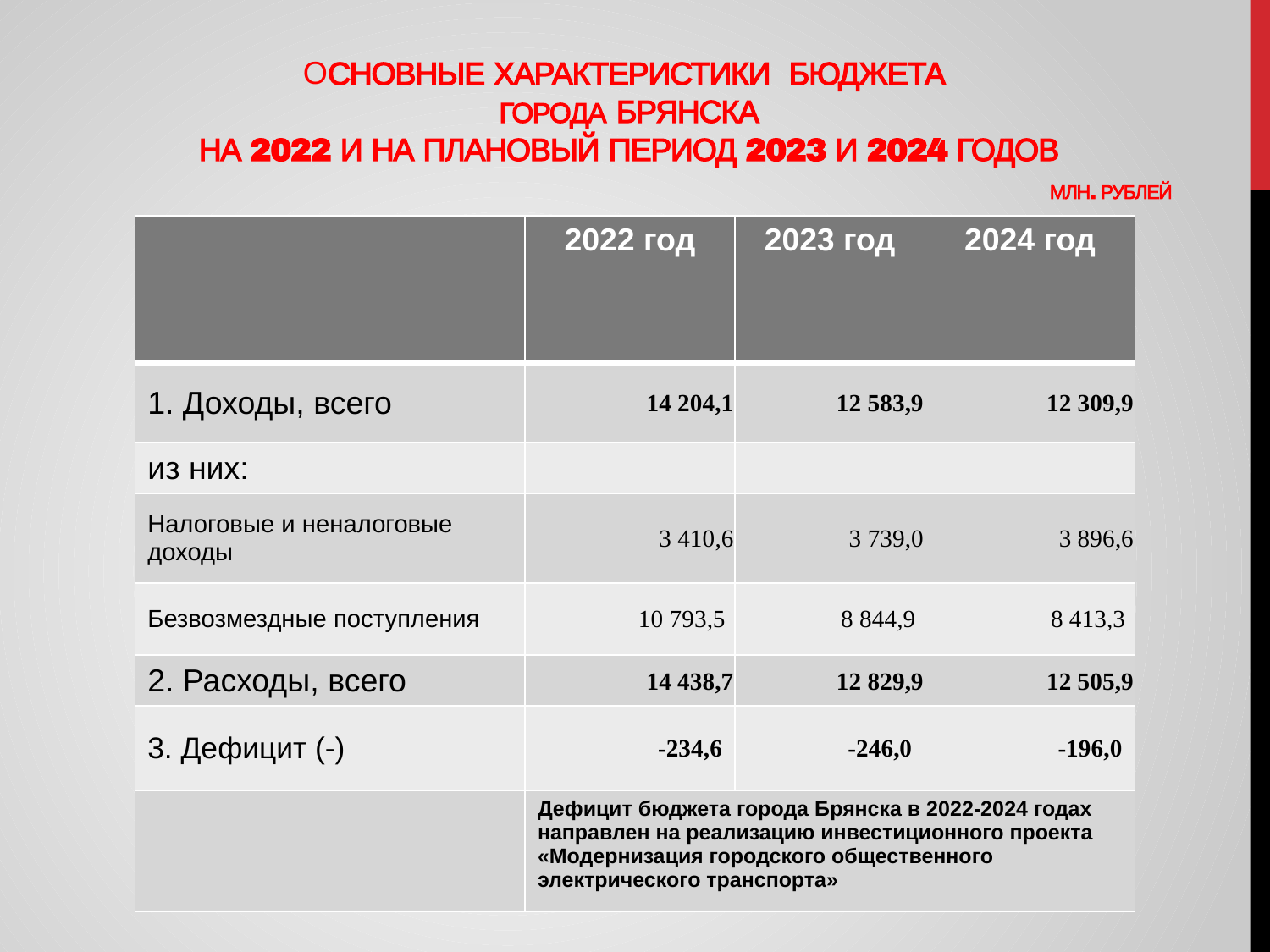

# Основные характеристики  бюджета города Брянска на 2022 и на плановый период 2023 и 2024 годов млн. рублей
|  | 2022 год | 2023 год | 2024 год |
| --- | --- | --- | --- |
| 1. Доходы, всего | 14 204,1 | 12 583,9 | 12 309,9 |
| из них: |  |  |  |
| Налоговые и неналоговые доходы | 3 410,6 | 3 739,0 | 3 896,6 |
| Безвозмездные поступления | 10 793,5 | 8 844,9 | 8 413,3 |
| 2. Расходы, всего | 14 438,7 | 12 829,9 | 12 505,9 |
| 3. Дефицит (-) | -234,6 | -246,0 | -196,0 |
|  | Дефицит бюджета города Брянска в 2022-2024 годах направлен на реализацию инвестиционного проекта «Модернизация городского общественного электрического транспорта» |  |  |